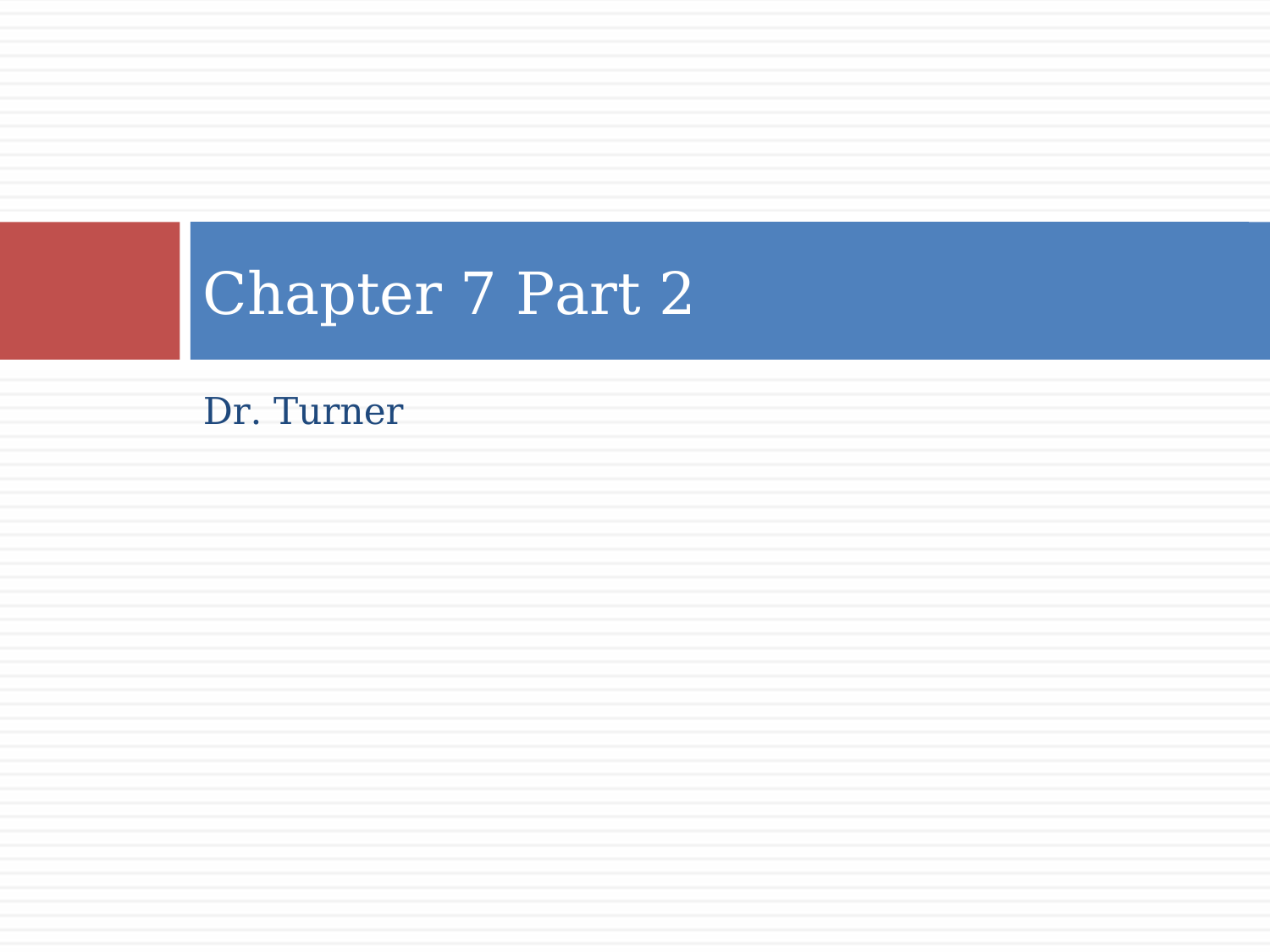

# Chapter 7 Part 2
Dr. Turner